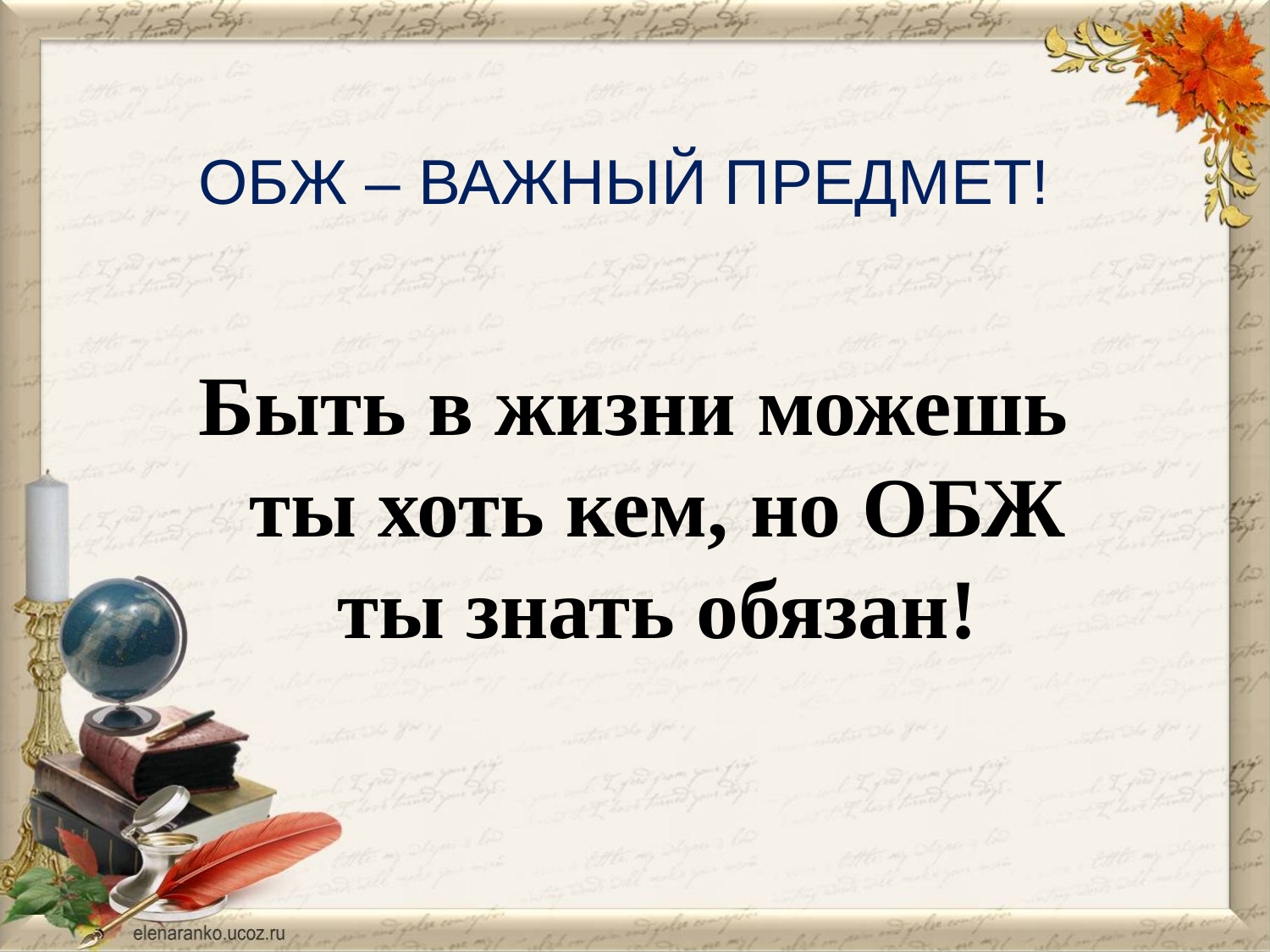

# ОБЖ – ВАЖНЫЙ ПРЕДМЕТ!

Быть в жизни можешь ты хоть кем, но ОБЖ ты знать обязан!